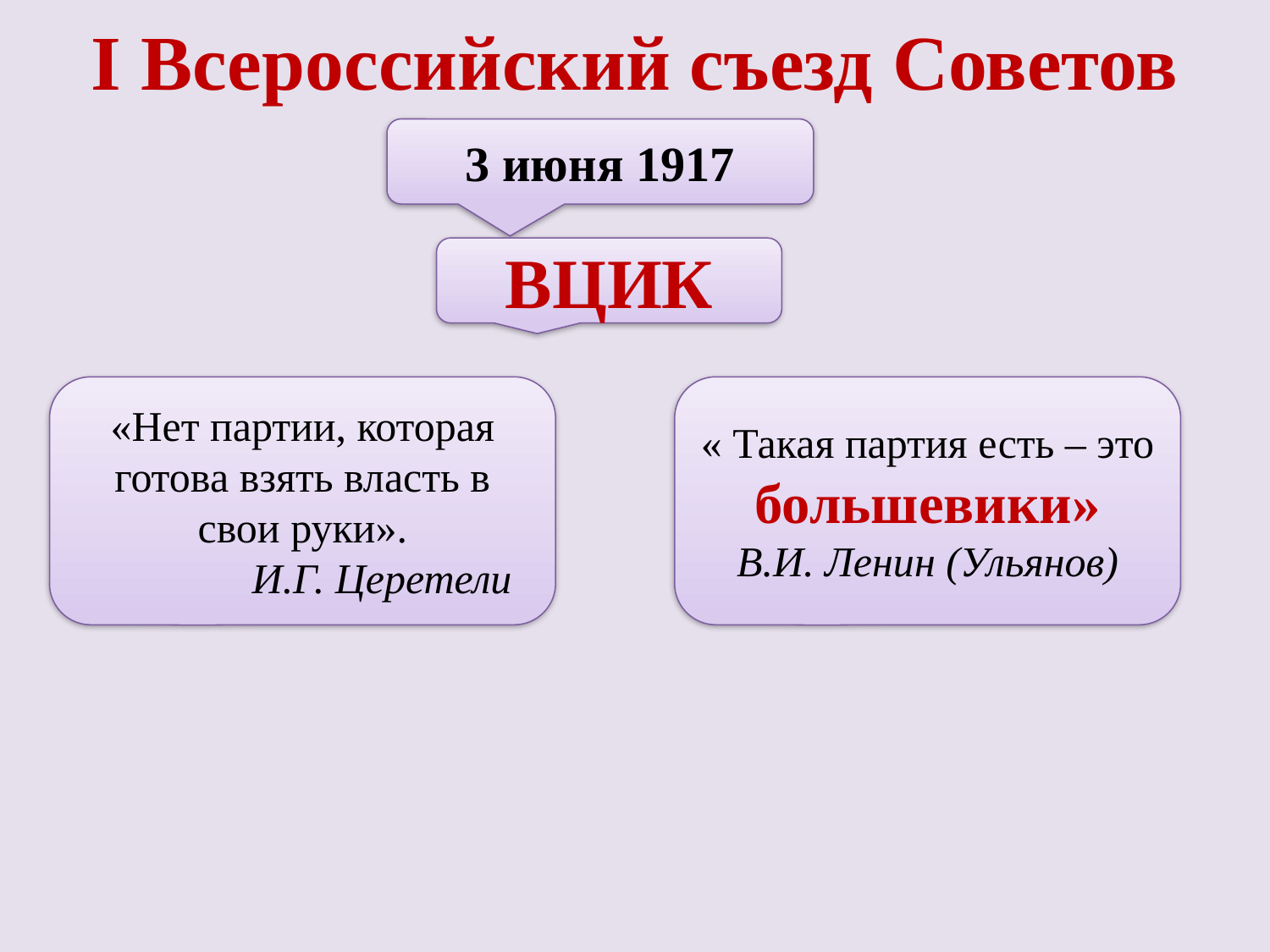

# I Всероссийский съезд Советов
3 июня 1917
ВЦИК
«Нет партии, которая готова взять власть в свои руки».
               И.Г. Церетели
« Такая партия есть – это большевики»
В.И. Ленин (Ульянов)